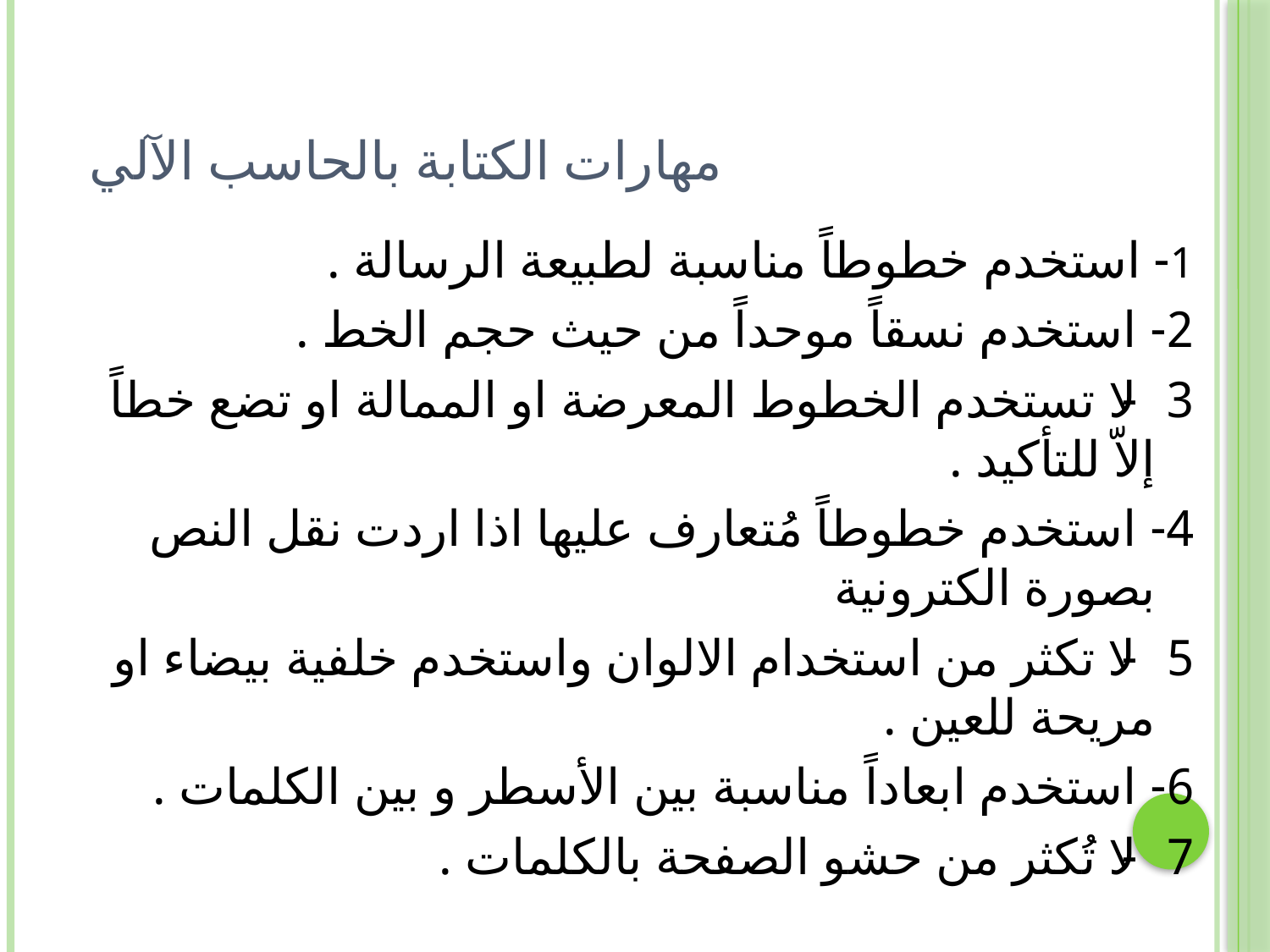

# مهارات الكتابة بالحاسب الآلي
1- استخدم خطوطاً مناسبة لطبيعة الرسالة .
2- استخدم نسقاً موحداً من حيث حجم الخط .
3- لا تستخدم الخطوط المعرضة او الممالة او تضع خطاً إلاّ للتأكيد .
4- استخدم خطوطاً مُتعارف عليها اذا اردت نقل النص بصورة الكترونية
5- لا تكثر من استخدام الالوان واستخدم خلفية بيضاء او مريحة للعين .
6- استخدم ابعاداً مناسبة بين الأسطر و بين الكلمات .
7- لا تُكثر من حشو الصفحة بالكلمات .